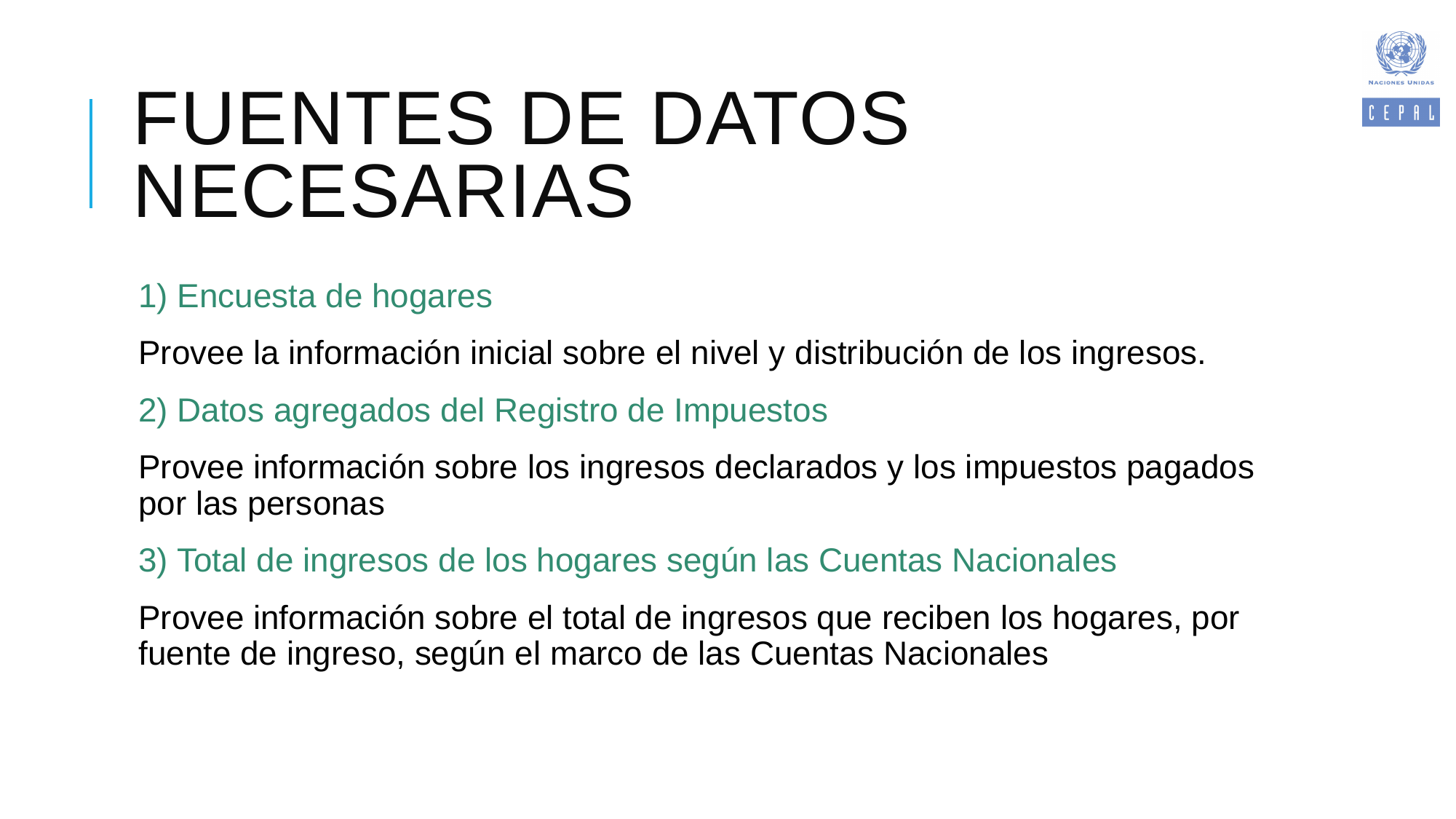

# Fuentes de datos necesarias
1) Encuesta de hogares
Provee la información inicial sobre el nivel y distribución de los ingresos.
2) Datos agregados del Registro de Impuestos
Provee información sobre los ingresos declarados y los impuestos pagados por las personas
3) Total de ingresos de los hogares según las Cuentas Nacionales
Provee información sobre el total de ingresos que reciben los hogares, por fuente de ingreso, según el marco de las Cuentas Nacionales